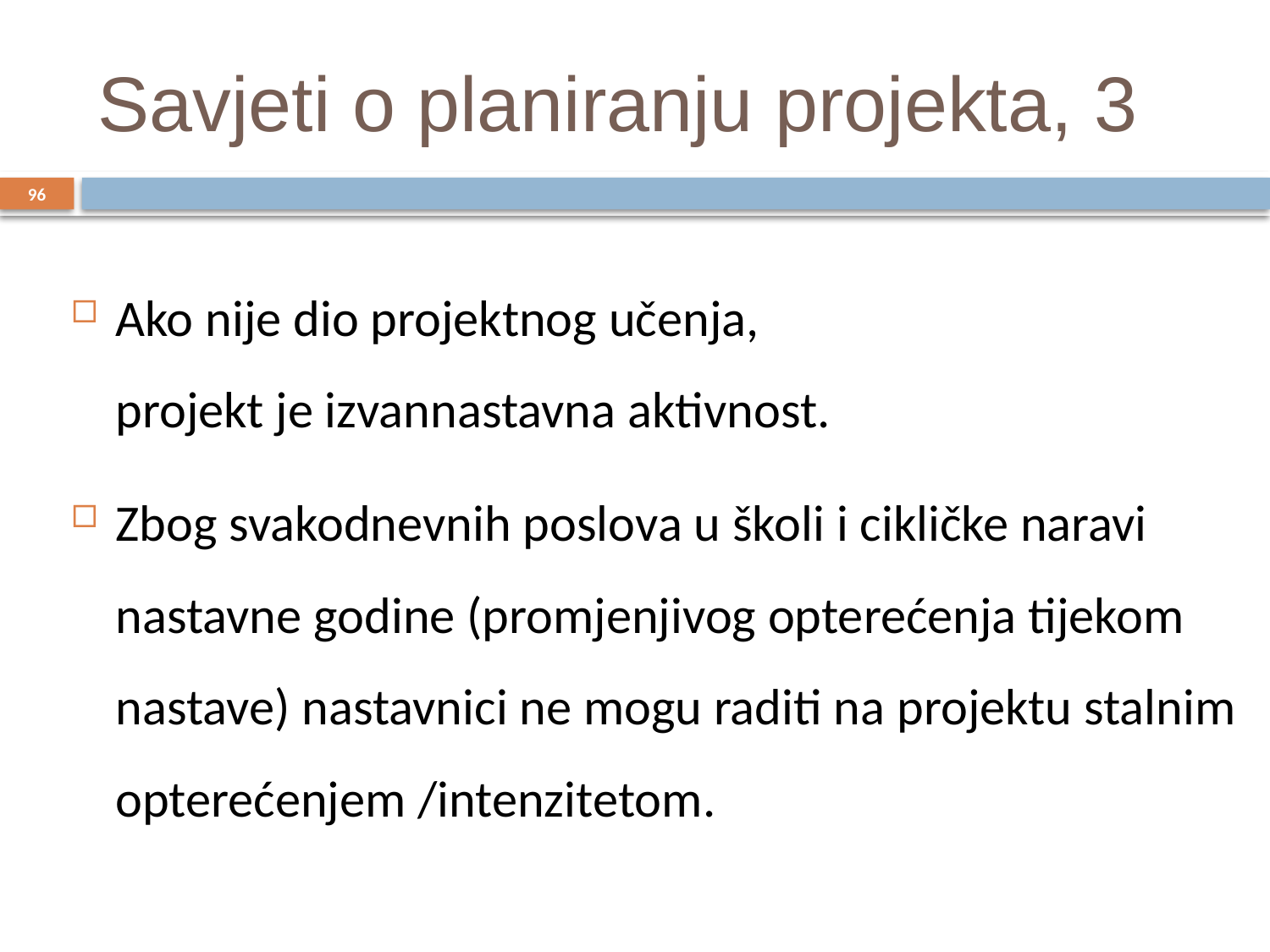

# Savjeti o planiranju projekta, 3
96
Ako nije dio projektnog učenja,
projekt je izvannastavna aktivnost.
Zbog svakodnevnih poslova u školi i cikličke naravi nastavne godine (promjenjivog opterećenja tijekom nastave) nastavnici ne mogu raditi na projektu stalnim opterećenjem /intenzitetom.